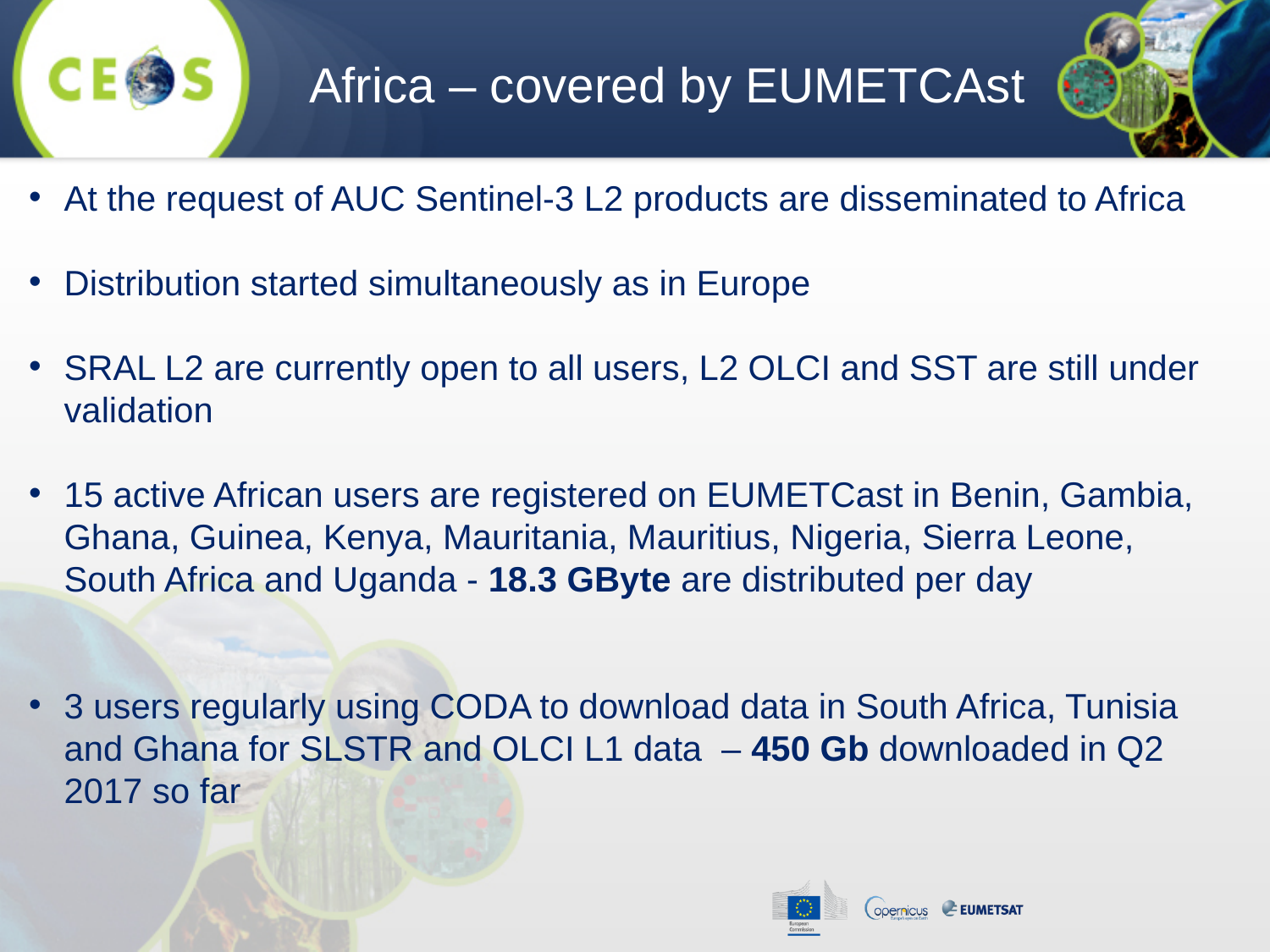

# Africa – covered by EUMETCAst
At the request of AUC Sentinel-3 L2 products are disseminated to Africa

Distribution started simultaneously as in Europe

SRAL L2 are currently open to all users, L2 OLCI and SST are still under validation

15 active African users are registered on EUMETCast in Benin, Gambia, Ghana, Guinea, Kenya, Mauritania, Mauritius, Nigeria, Sierra Leone, South Africa and Uganda - 18.3 GByte are distributed per day

3 users regularly using CODA to download data in South Africa, Tunisia and Ghana for SLSTR and OLCI L1 data  – 450 Gb downloaded in Q2 2017 so far